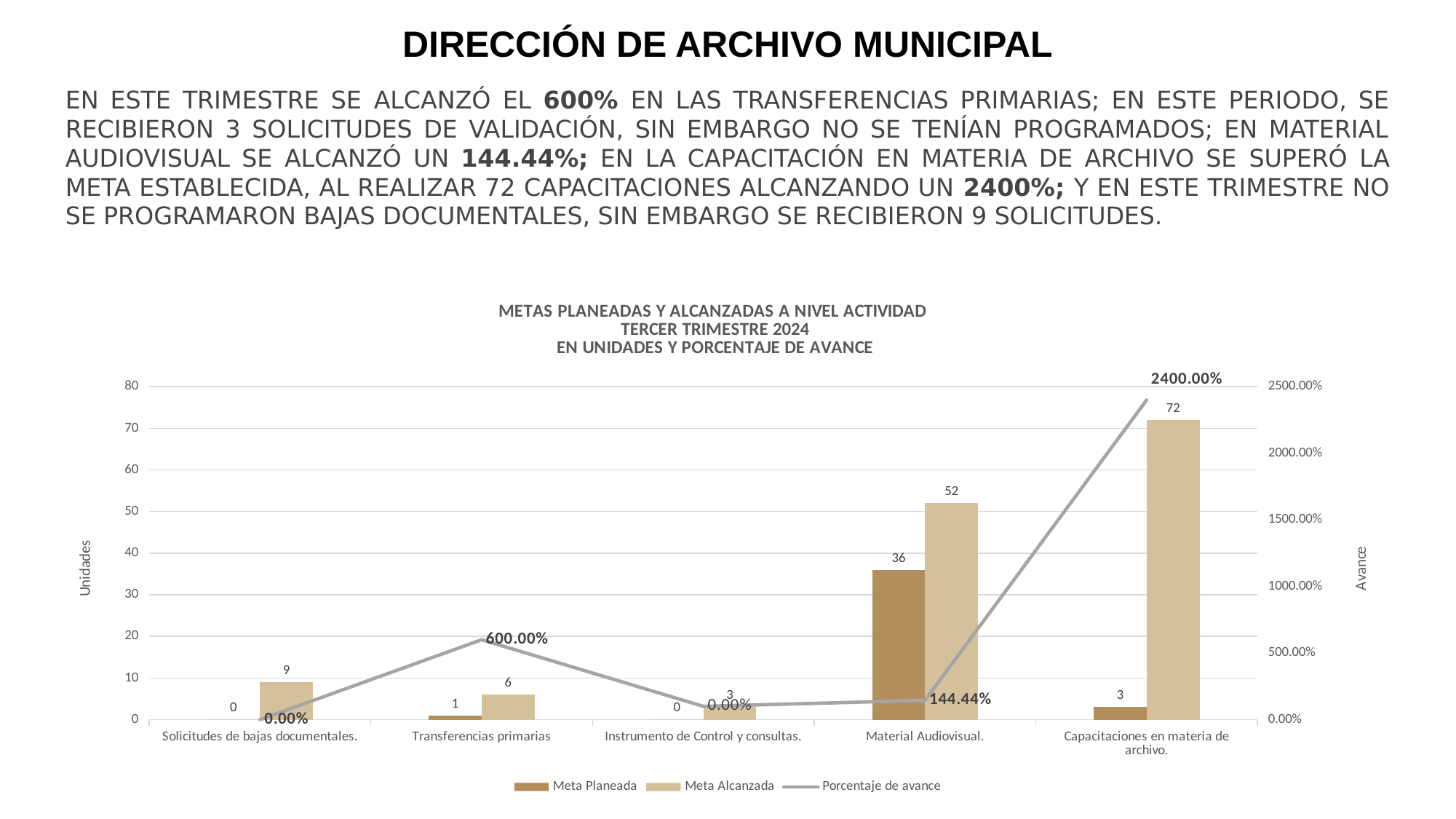

DIRECCIÓN DE ARCHIVO MUNICIPAL
EN ESTE TRIMESTRE SE ALCANZÓ EL 600% EN LAS TRANSFERENCIAS PRIMARIAS; EN ESTE PERIODO, SE RECIBIERON 3 SOLICITUDES DE VALIDACIÓN, SIN EMBARGO NO SE TENÍAN PROGRAMADOS; EN MATERIAL AUDIOVISUAL SE ALCANZÓ UN 144.44%; EN LA CAPACITACIÓN EN MATERIA DE ARCHIVO SE SUPERÓ LA META ESTABLECIDA, AL REALIZAR 72 CAPACITACIONES ALCANZANDO UN 2400%; Y EN ESTE TRIMESTRE NO SE PROGRAMARON BAJAS DOCUMENTALES, SIN EMBARGO SE RECIBIERON 9 SOLICITUDES.

### Chart: METAS PLANEADAS Y ALCANZADAS A NIVEL ACTIVIDAD
TERCER TRIMESTRE 2024
EN UNIDADES Y PORCENTAJE DE AVANCE

| Category | Meta Planeada | Meta Alcanzada |  |
|---|---|---|---|
| Solicitudes de bajas documentales. | 0.0 | 9.0 | 0.0 |
| Transferencias primarias | 1.0 | 6.0 | 6.0 |
| Instrumento de Control y consultas. | 0.0 | 3.0 | 1.0 |
| Material Audiovisual. | 36.0 | 52.0 | 1.4444444444444444 |
| Capacitaciones en materia de archivo. | 3.0 | 72.0 | 24.0 |